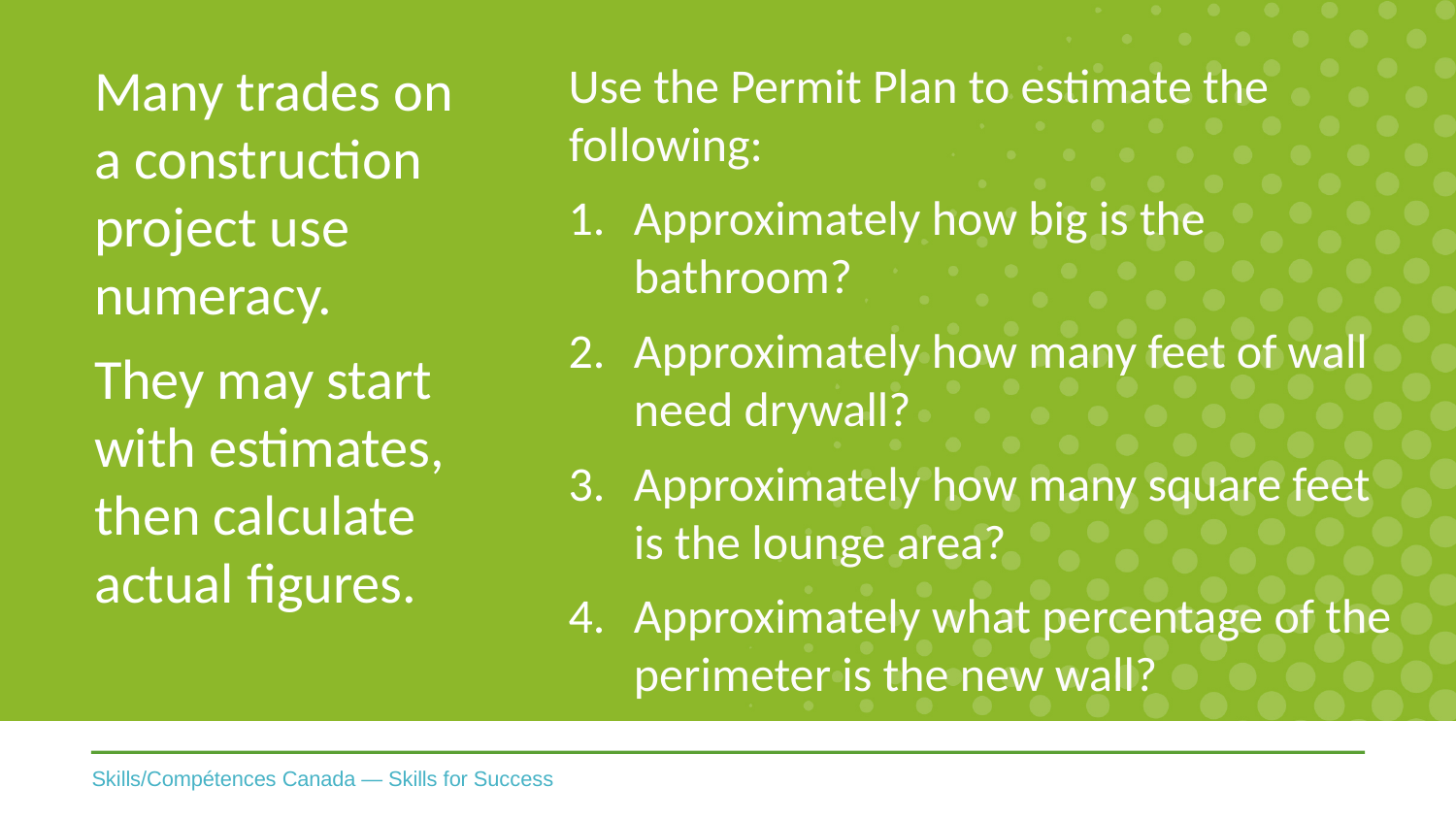

Many trades on a construction project use numeracy.
They may start with estimates, then calculate actual figures.
Use the Permit Plan to estimate the following:
Approximately how big is the bathroom?
Approximately how many feet of wall need drywall?
Approximately how many square feet is the lounge area?
Approximately what percentage of the perimeter is the new wall?